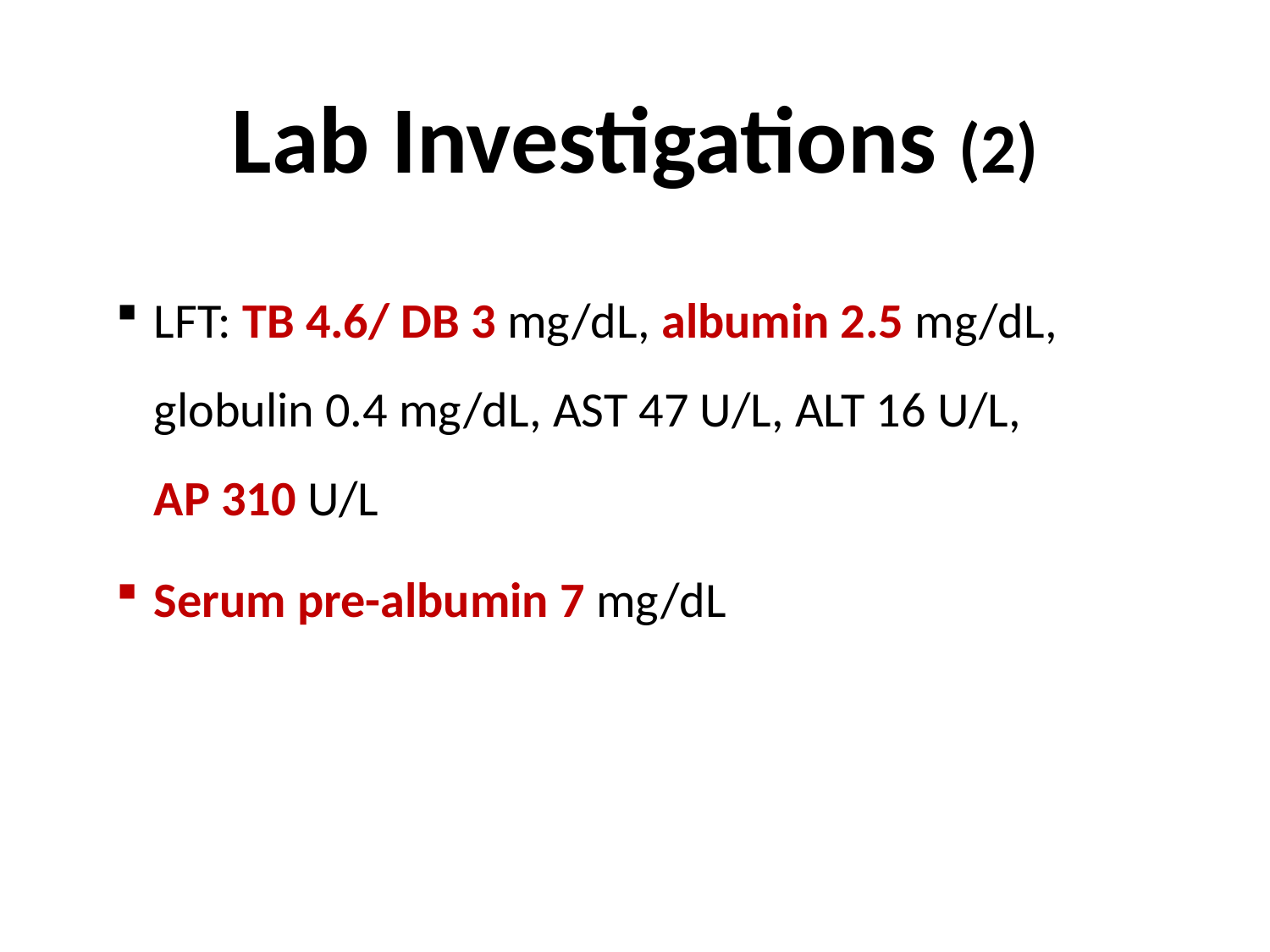

# Lab Investigations (2)
LFT: TB 4.6/ DB 3 mg/dL, albumin 2.5 mg/dL, globulin 0.4 mg/dL, AST 47 U/L, ALT 16 U/L,
AP 310 U/L
Serum pre-albumin 7 mg/dL